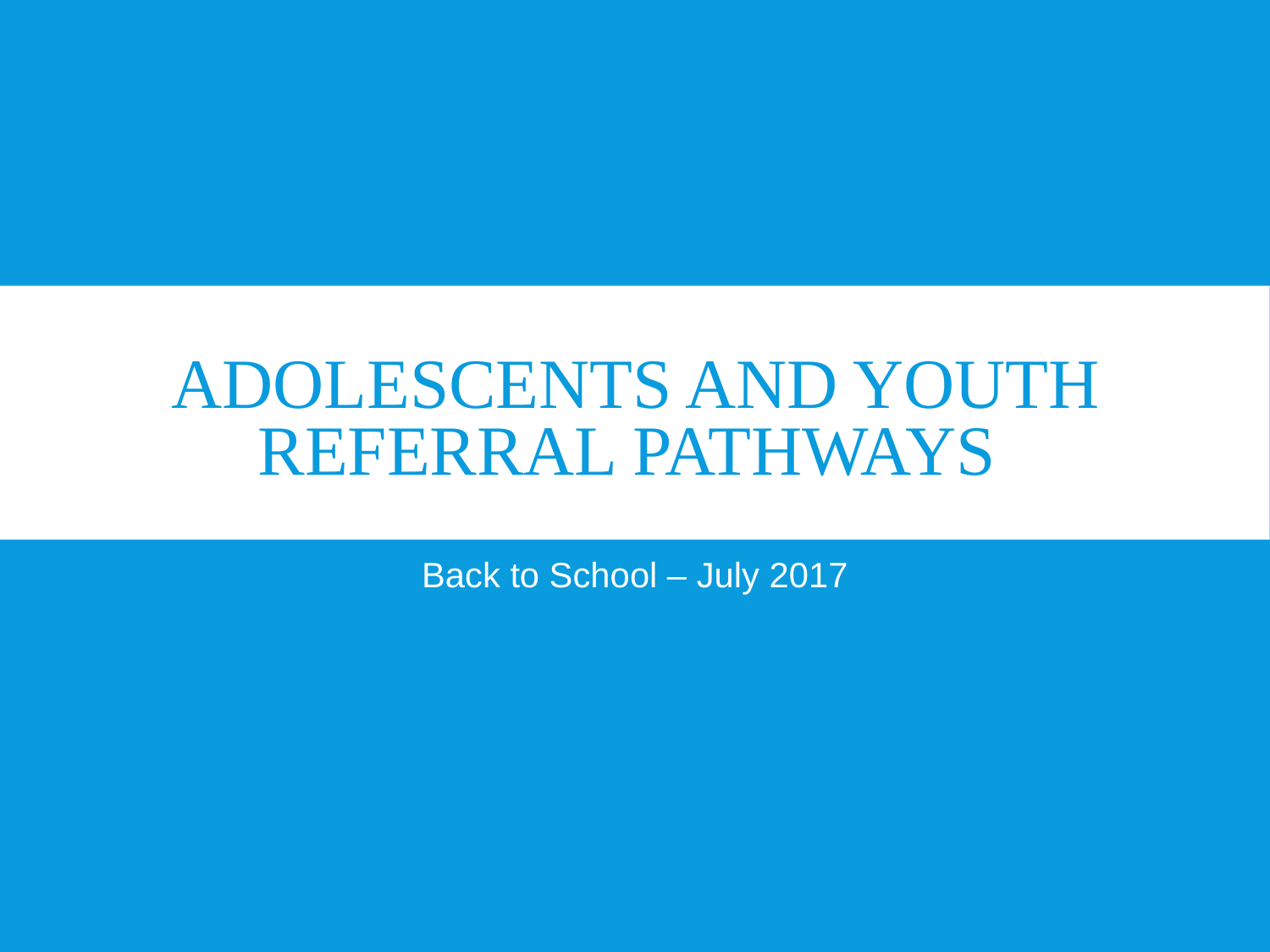

# Adolescents and Youth referral pathways
Back to School – July 2017